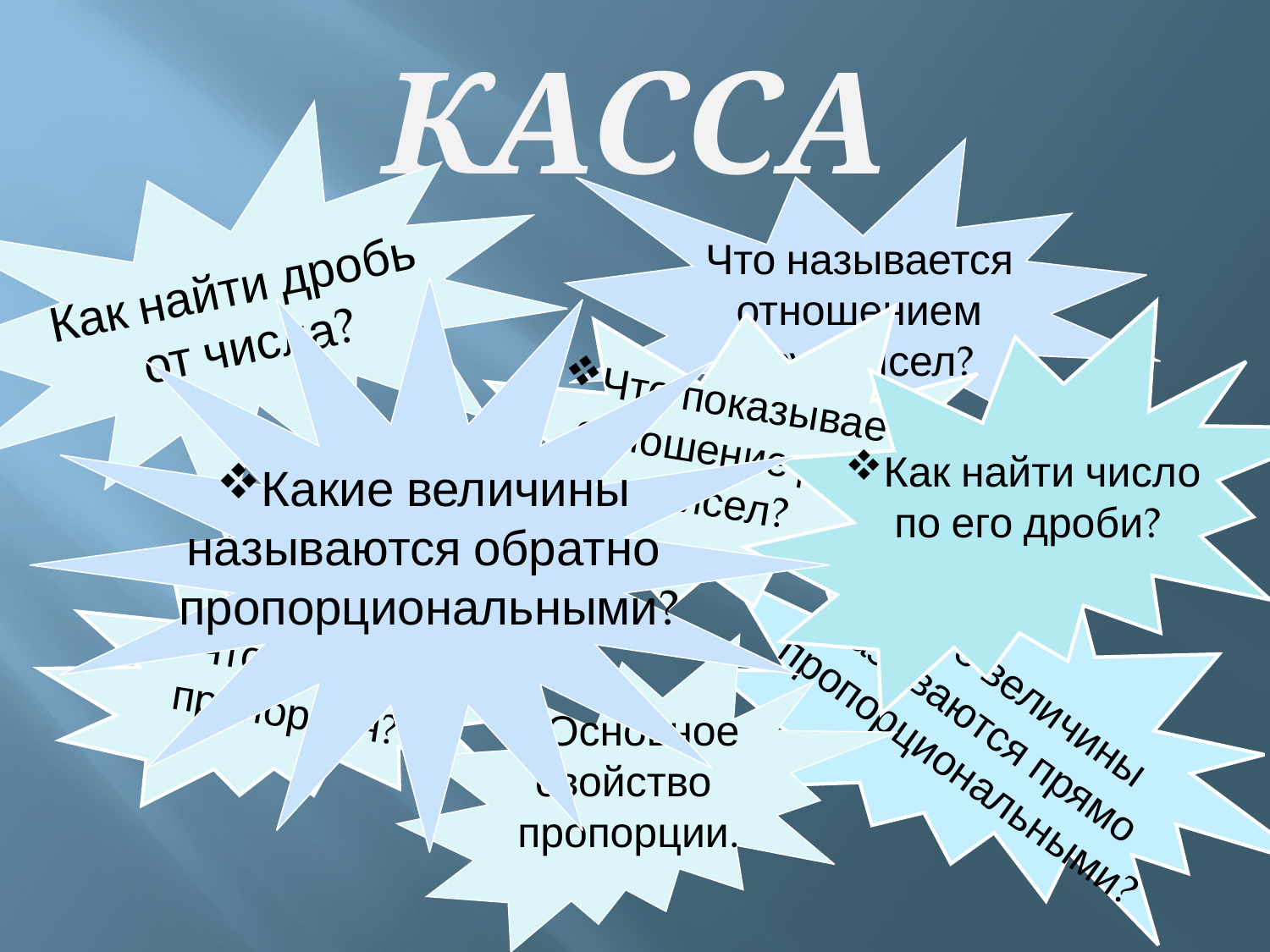

# КАССА
Как найти дробь
от числа?
Что называется
 отношением
двух чисел?
Какие величины
называются обратно
пропорциональными?

Что показывает
отношение двух
 чисел?

Как найти число
 по его дроби?

Что такое
пропорция?
Какие величины
называются прямо
пропорциональными?
Основное
свойство
пропорции.